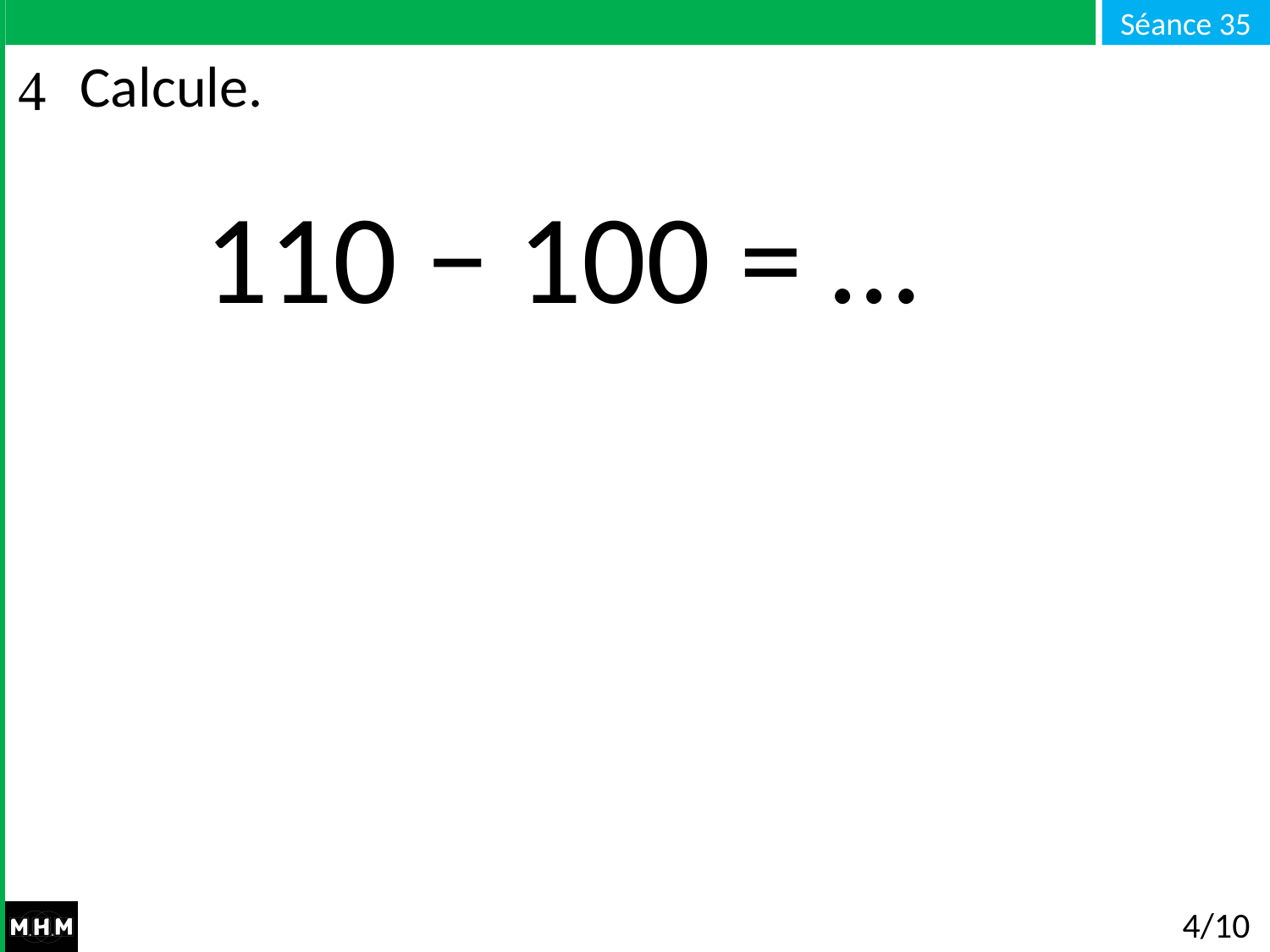

# Calcule.
110 − 100 = …
4/10